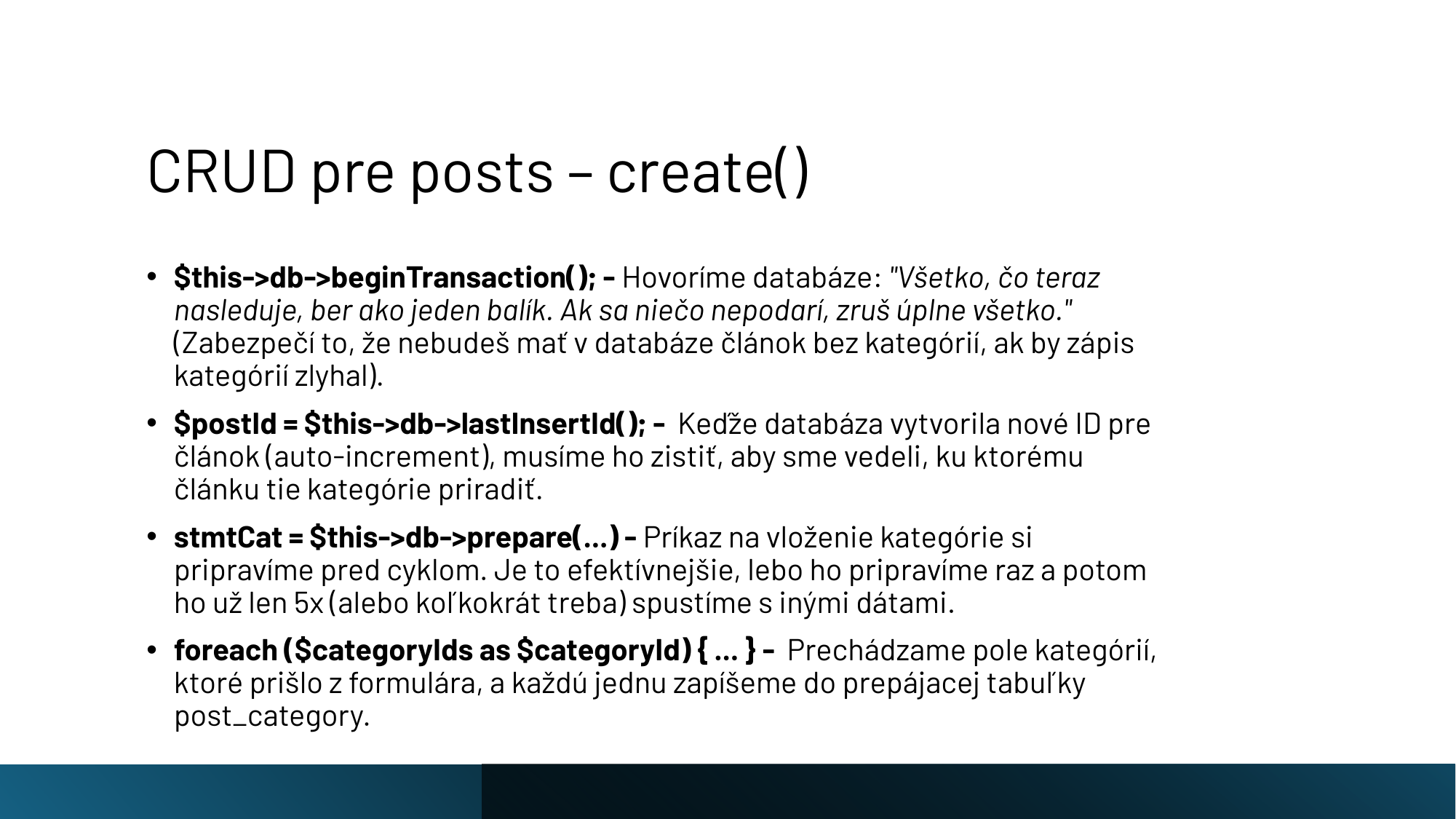

# CRUD pre posts – create()
$this->db->beginTransaction(); - Hovoríme databáze: "Všetko, čo teraz nasleduje, ber ako jeden balík. Ak sa niečo nepodarí, zruš úplne všetko." (Zabezpečí to, že nebudeš mať v databáze článok bez kategórií, ak by zápis kategórií zlyhal).
$postId = $this->db->lastInsertId(); -  Keďže databáza vytvorila nové ID pre článok (auto-increment), musíme ho zistiť, aby sme vedeli, ku ktorému článku tie kategórie priradiť.
stmtCat = $this->db->prepare(...) - Príkaz na vloženie kategórie si pripravíme pred cyklom. Je to efektívnejšie, lebo ho pripravíme raz a potom ho už len 5x (alebo koľkokrát treba) spustíme s inými dátami.
foreach ($categoryIds as $categoryId) { ... } -  Prechádzame pole kategórií, ktoré prišlo z formulára, a každú jednu zapíšeme do prepájacej tabuľky post_category.